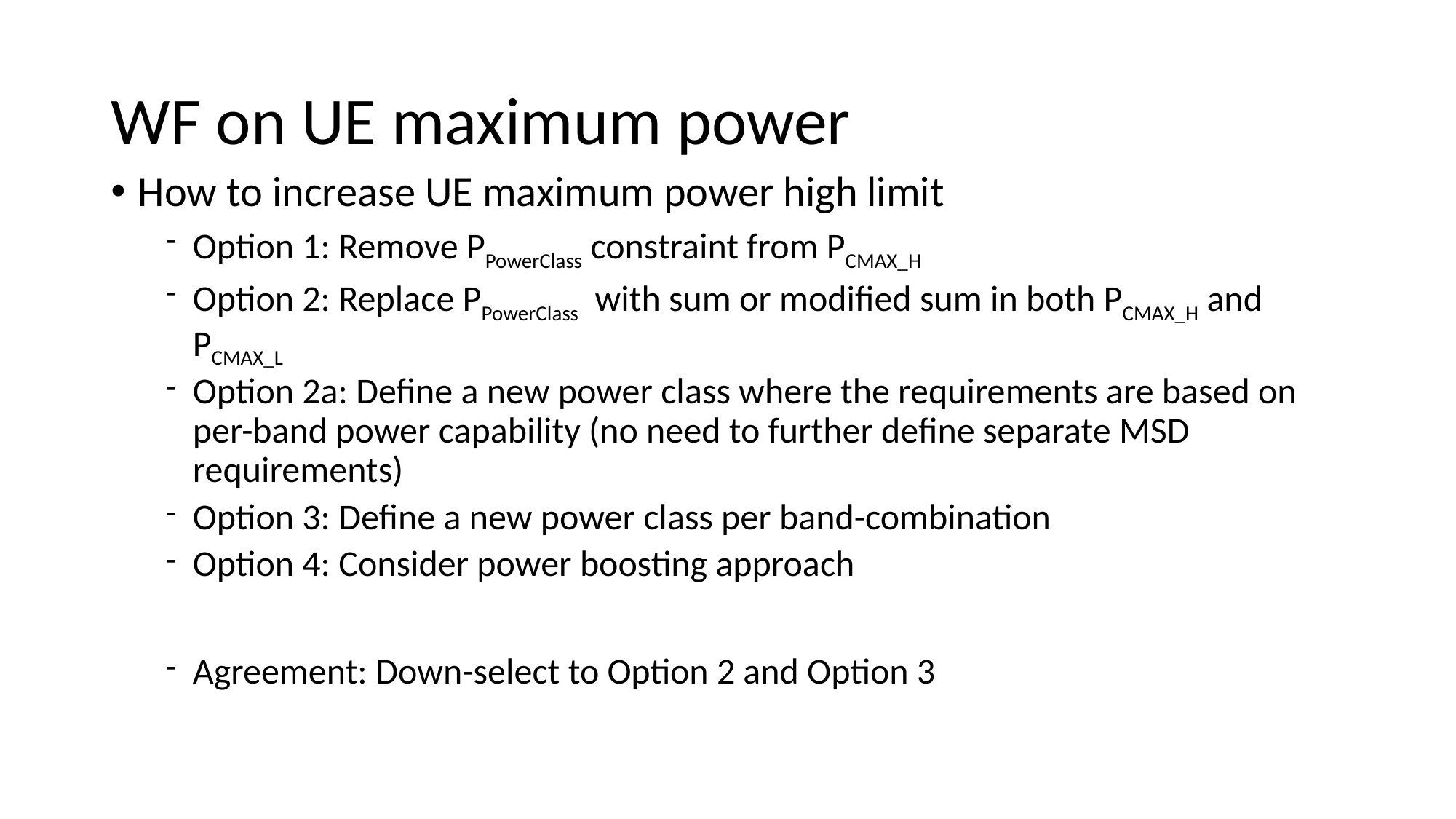

# WF on UE maximum power
How to increase UE maximum power high limit
Option 1: Remove PPowerClass constraint from PCMAX_H
Option 2: Replace PPowerClass  with sum or modified sum in both PCMAX_H and PCMAX_L
Option 2a: Define a new power class where the requirements are based on per-band power capability (no need to further define separate MSD requirements)
Option 3: Define a new power class per band-combination
Option 4: Consider power boosting approach

Agreement: Down-select to Option 2 and Option 3